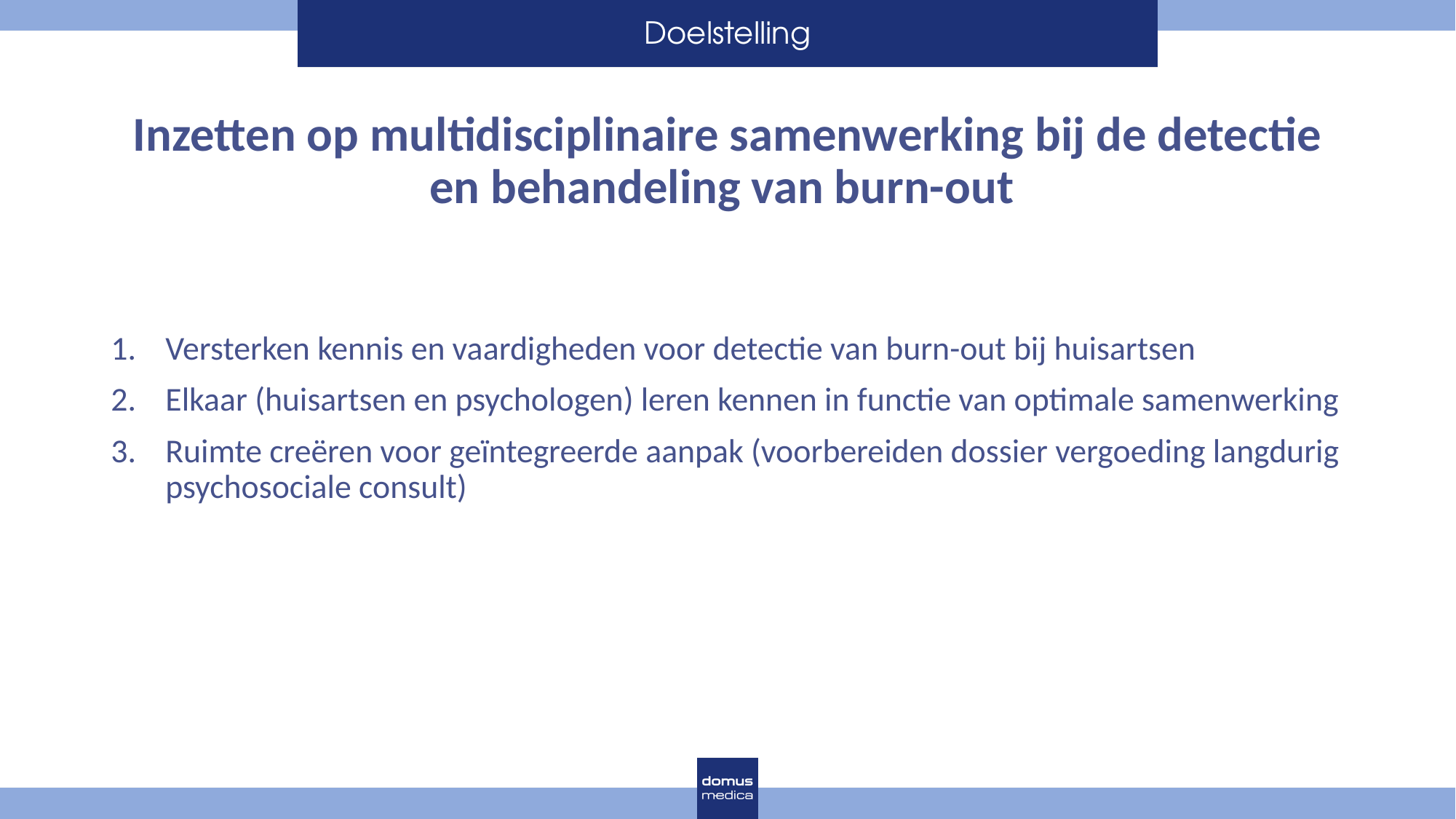

# Doelstelling
Inzetten op multidisciplinaire samenwerking bij de detectie en behandeling van burn-out

Versterken kennis en vaardigheden voor detectie van burn-out bij huisartsen
Elkaar (huisartsen en psychologen) leren kennen in functie van optimale samenwerking
Ruimte creëren voor geïntegreerde aanpak (voorbereiden dossier vergoeding langdurig psychosociale consult)